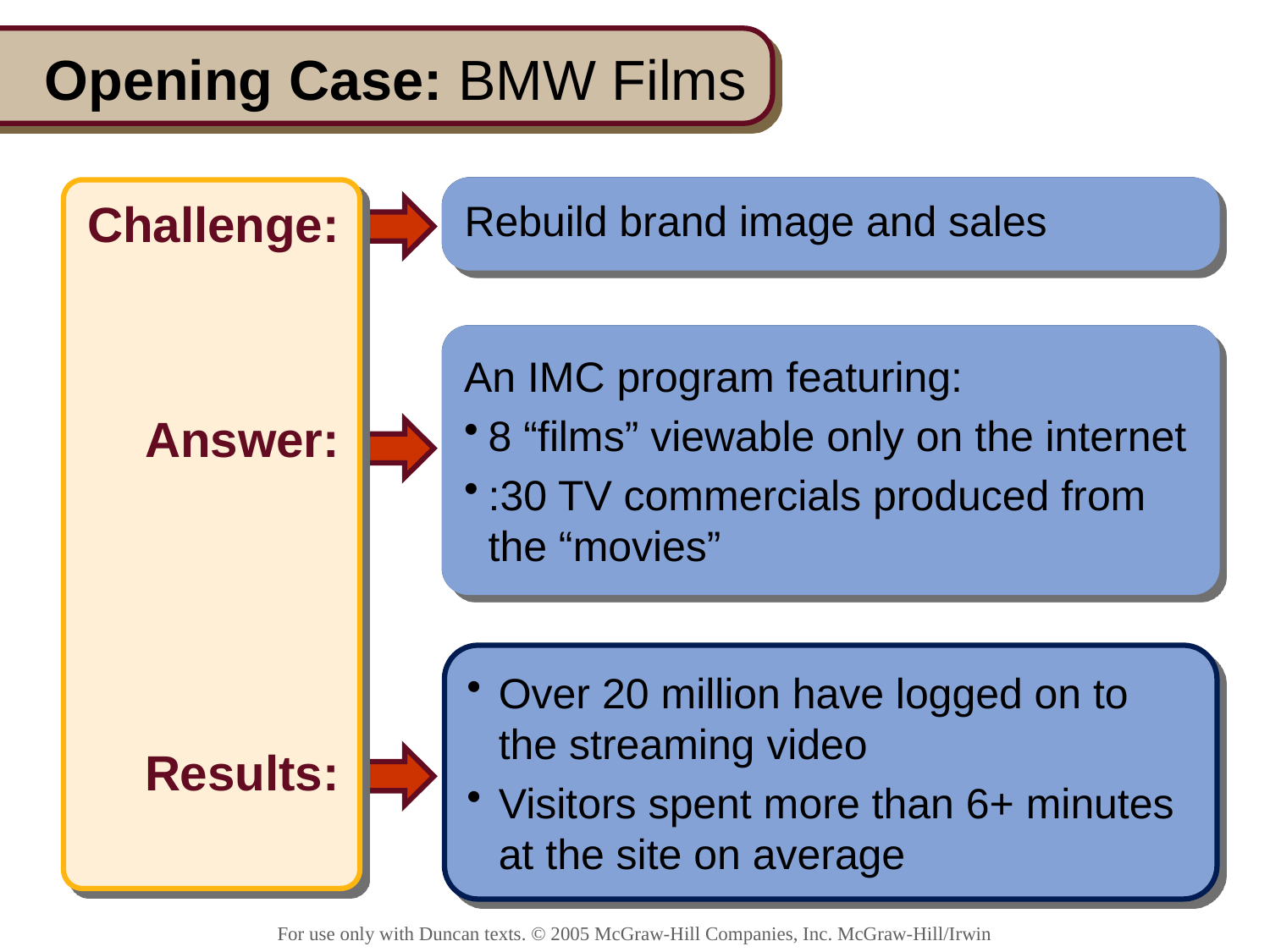

# Opening Case: BMW Films

Challenge:
Answer:
Results:
Rebuild brand image and sales

Rebuild brand image and sales
An IMC program featuring:
8 “films” viewable only on the internet
:30 TV commercials produced from the “movies”

An IMC program featuring:
8 “films” viewable only on the internet
:30 TV commercials produced from the “movies”
Over 20 million have logged on to the streaming video
Visitors spent more than 6+ minutes at the site on average